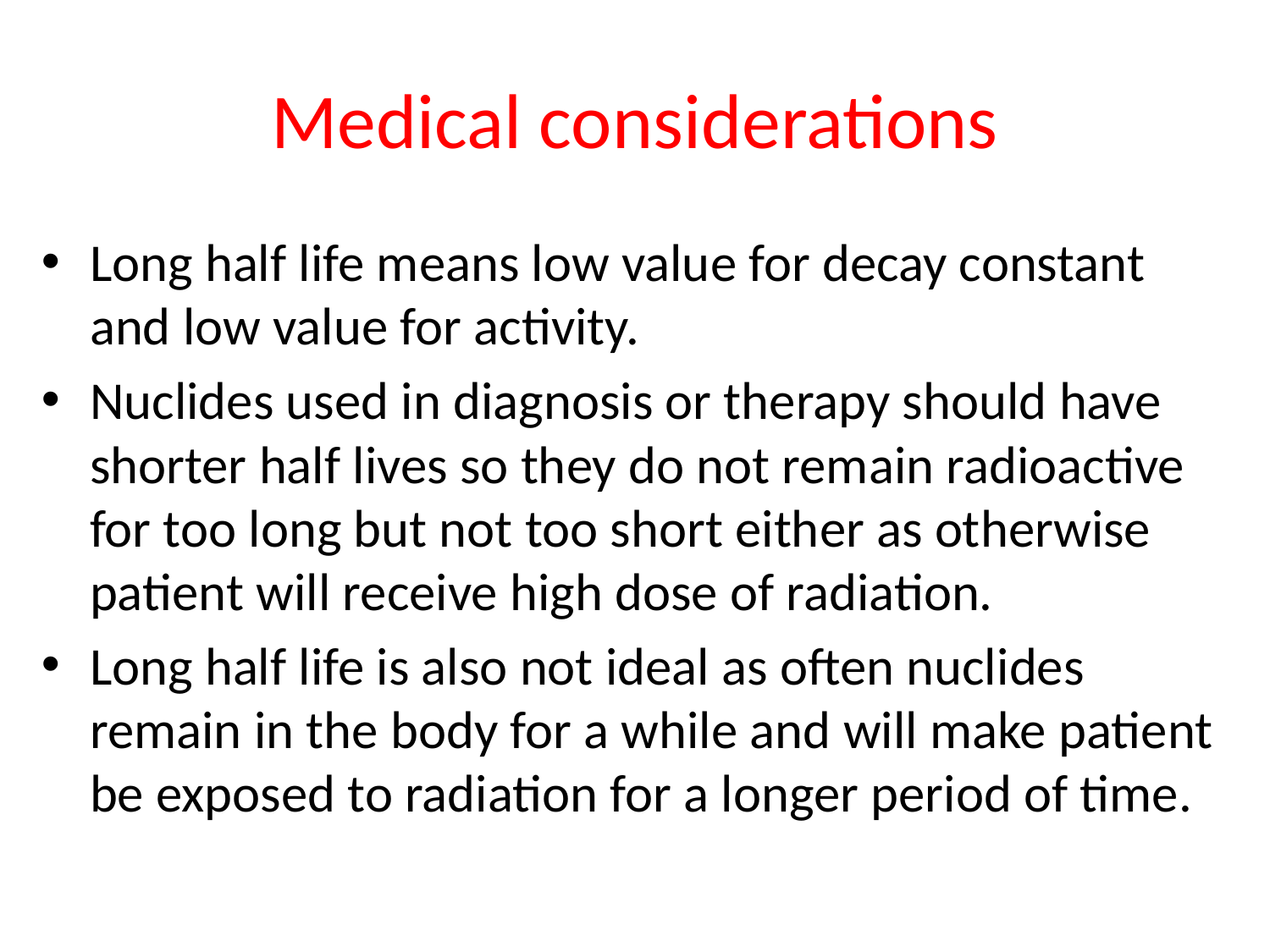

# Medical considerations
Long half life means low value for decay constant and low value for activity.
Nuclides used in diagnosis or therapy should have shorter half lives so they do not remain radioactive for too long but not too short either as otherwise patient will receive high dose of radiation.
Long half life is also not ideal as often nuclides remain in the body for a while and will make patient be exposed to radiation for a longer period of time.